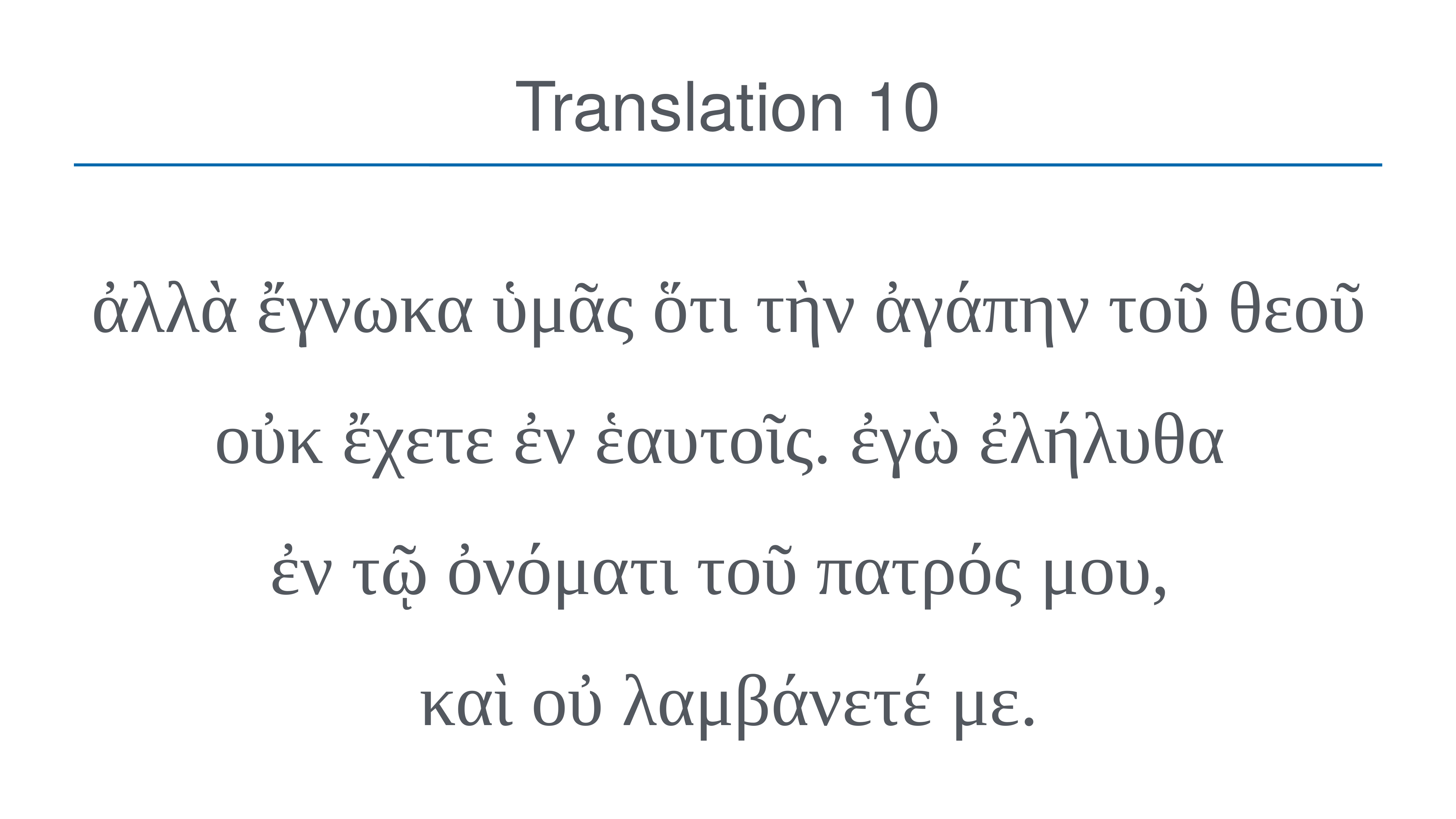

# Translation 10
ἀλλὰ ἔγνωκα ὑμᾶς ὅτι τὴν ἀγάπην τοῦ θεοῦ οὐκ ἔχετε ἐν ἑαυτοῖς. ἐγὼ ἐλήλυθα
ἐν τῷ ὀνόματι τοῦ πατρός μου,
καὶ οὐ λαμβάνετέ με.